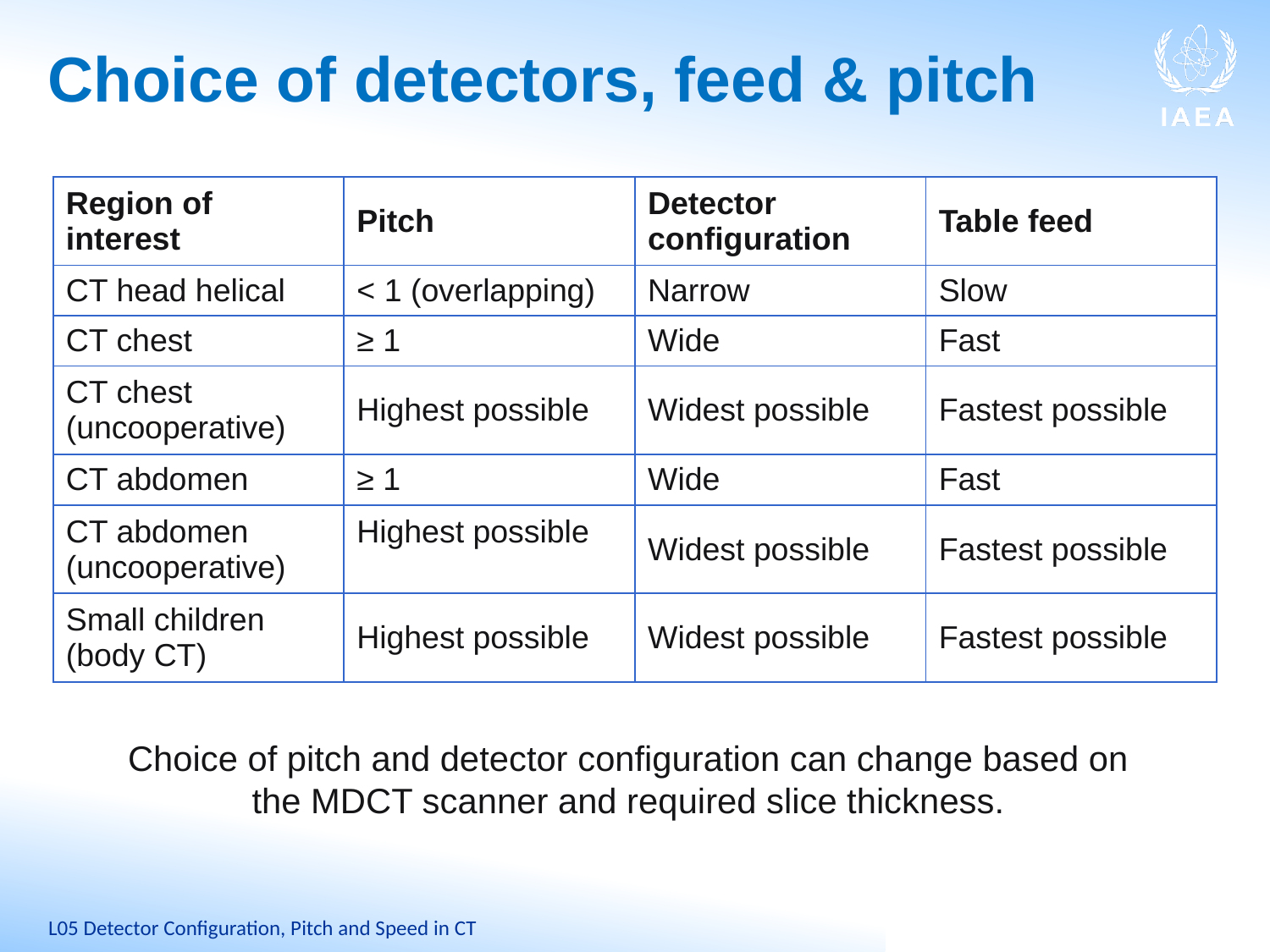

# Choice of detectors, feed & pitch
| Region of interest | Pitch | Detector configuration | Table feed |
| --- | --- | --- | --- |
| CT head helical | < 1 (overlapping) | Narrow | Slow |
| CT chest | ≥ 1 | Wide | Fast |
| CT chest (uncooperative) | Highest possible | Widest possible | Fastest possible |
| CT abdomen | ≥ 1 | Wide | Fast |
| CT abdomen (uncooperative) | Highest possible | Widest possible | Fastest possible |
| Small children (body CT) | Highest possible | Widest possible | Fastest possible |
Choice of pitch and detector configuration can change based on
the MDCT scanner and required slice thickness.